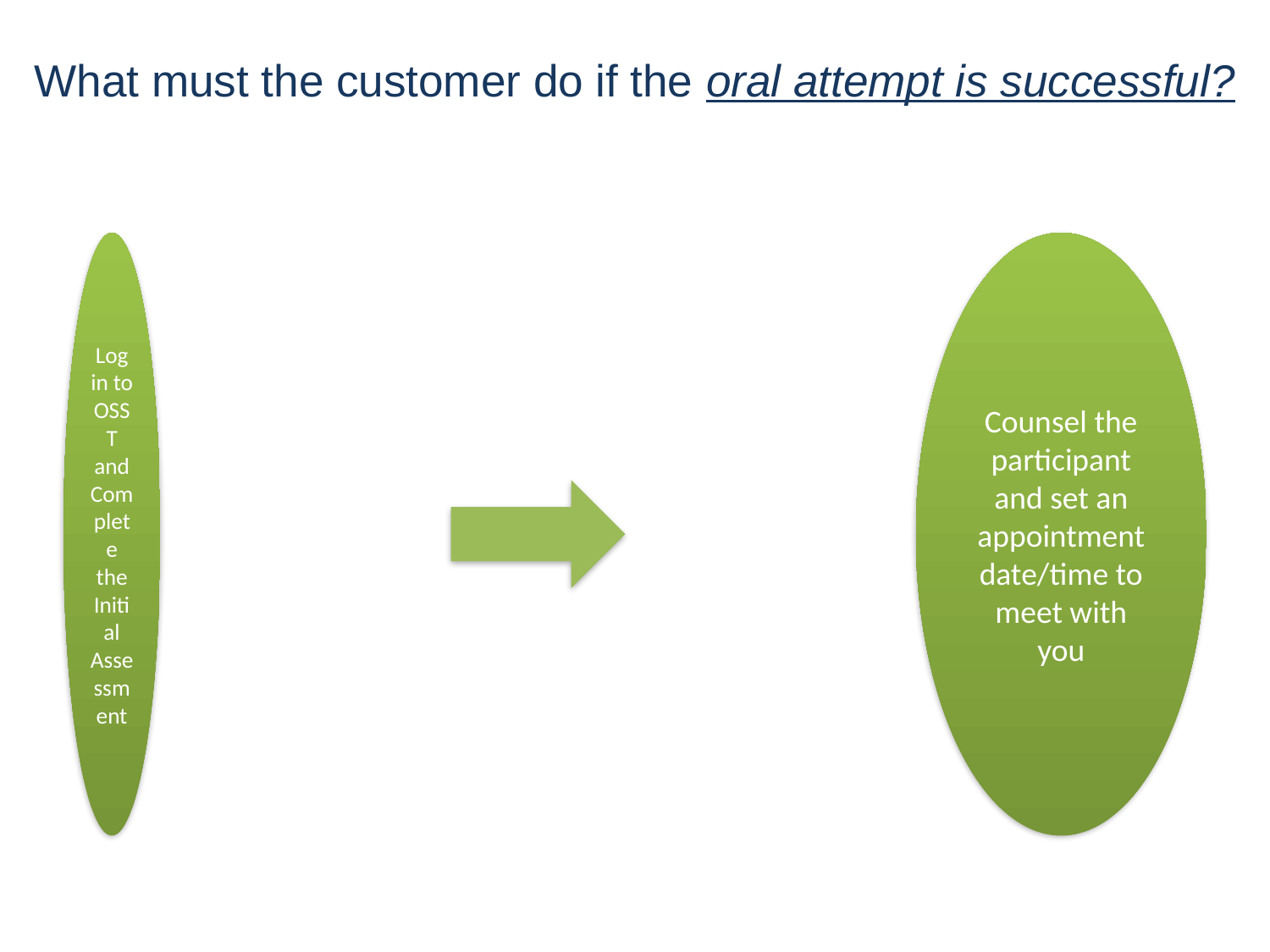

# What must the customer do if the oral attempt is successful?
Log in to OSST and Complete the Initial Assessment
Counsel the participant and set an appointment date/time to meet with you